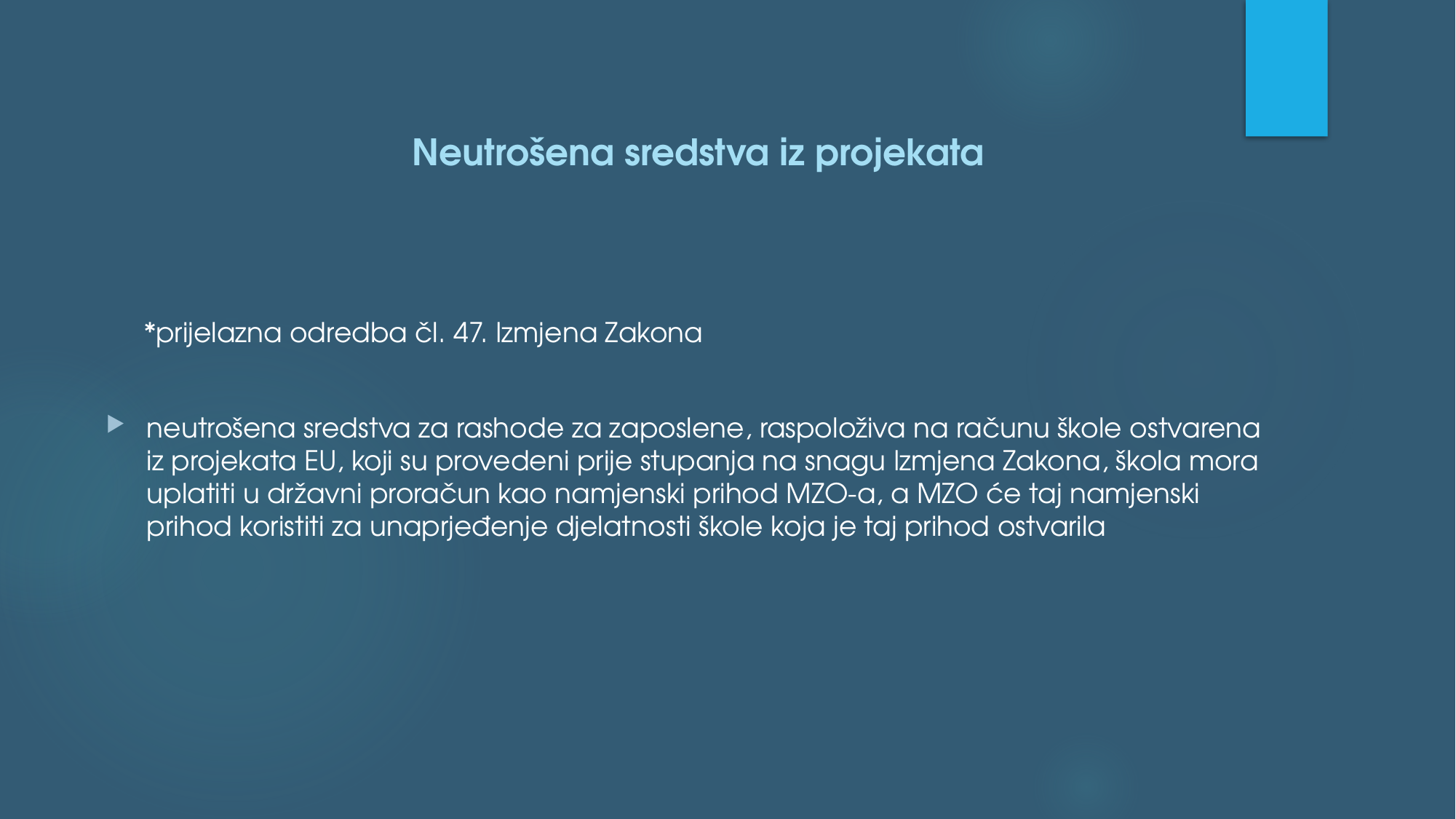

# Neutrošena sredstva iz projekata

     *prijelazna odredba čl. 47. Izmjena Zakona

neutrošena sredstva za rashode za zaposlene, raspoloživa na računu škole ostvarena iz projekata EU, koji su provedeni prije stupanja na snagu Izmjena Zakona, škola mora uplatiti u državni proračun kao namjenski prihod MZO-a, a MZO će taj namjenski prihod koristiti za unaprjeđenje djelatnosti škole koja je taj prihod ostvarila